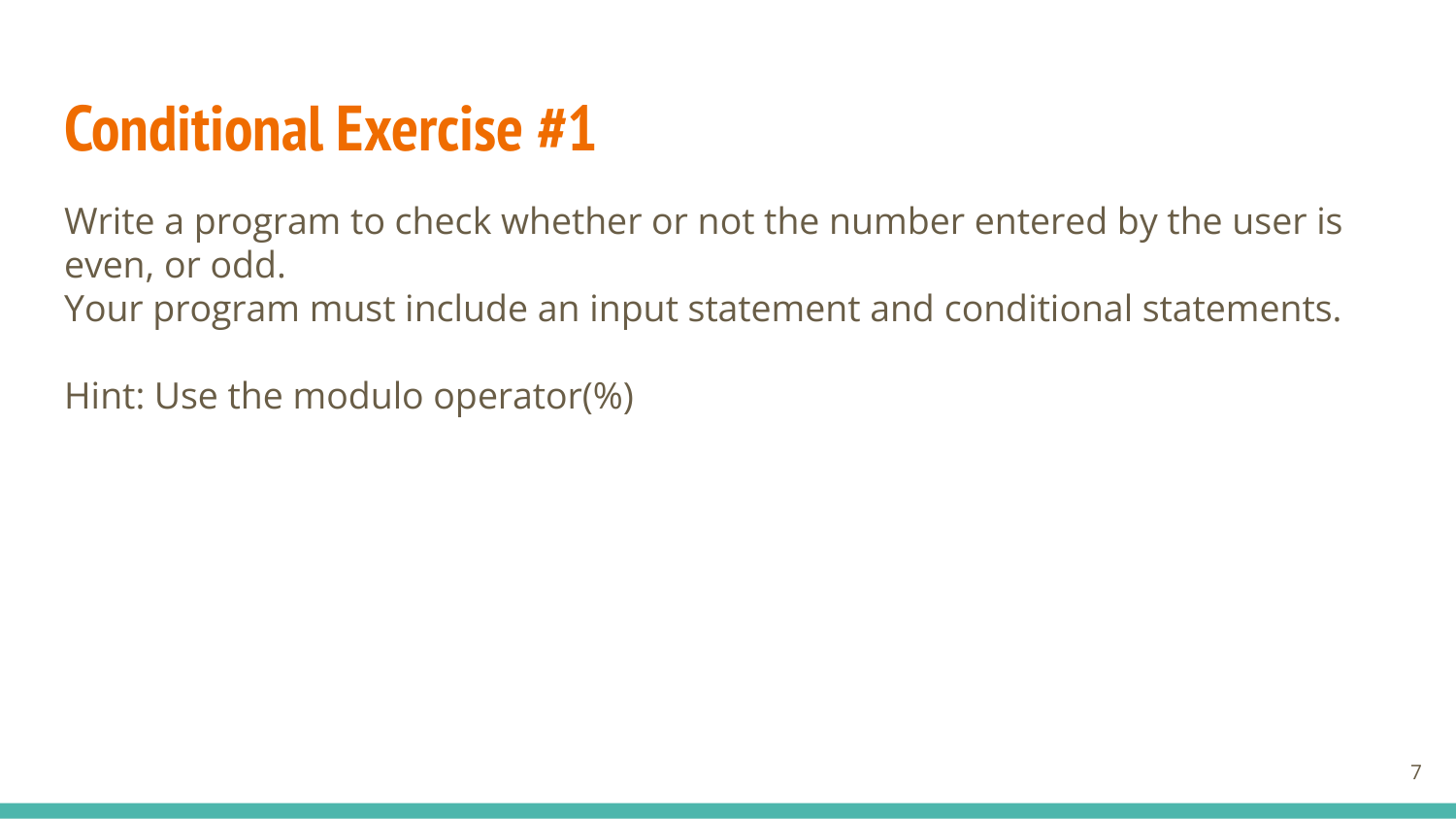

# Conditional Exercise #1
Write a program to check whether or not the number entered by the user is even, or odd.
Your program must include an input statement and conditional statements.

Hint: Use the modulo operator(%)

7